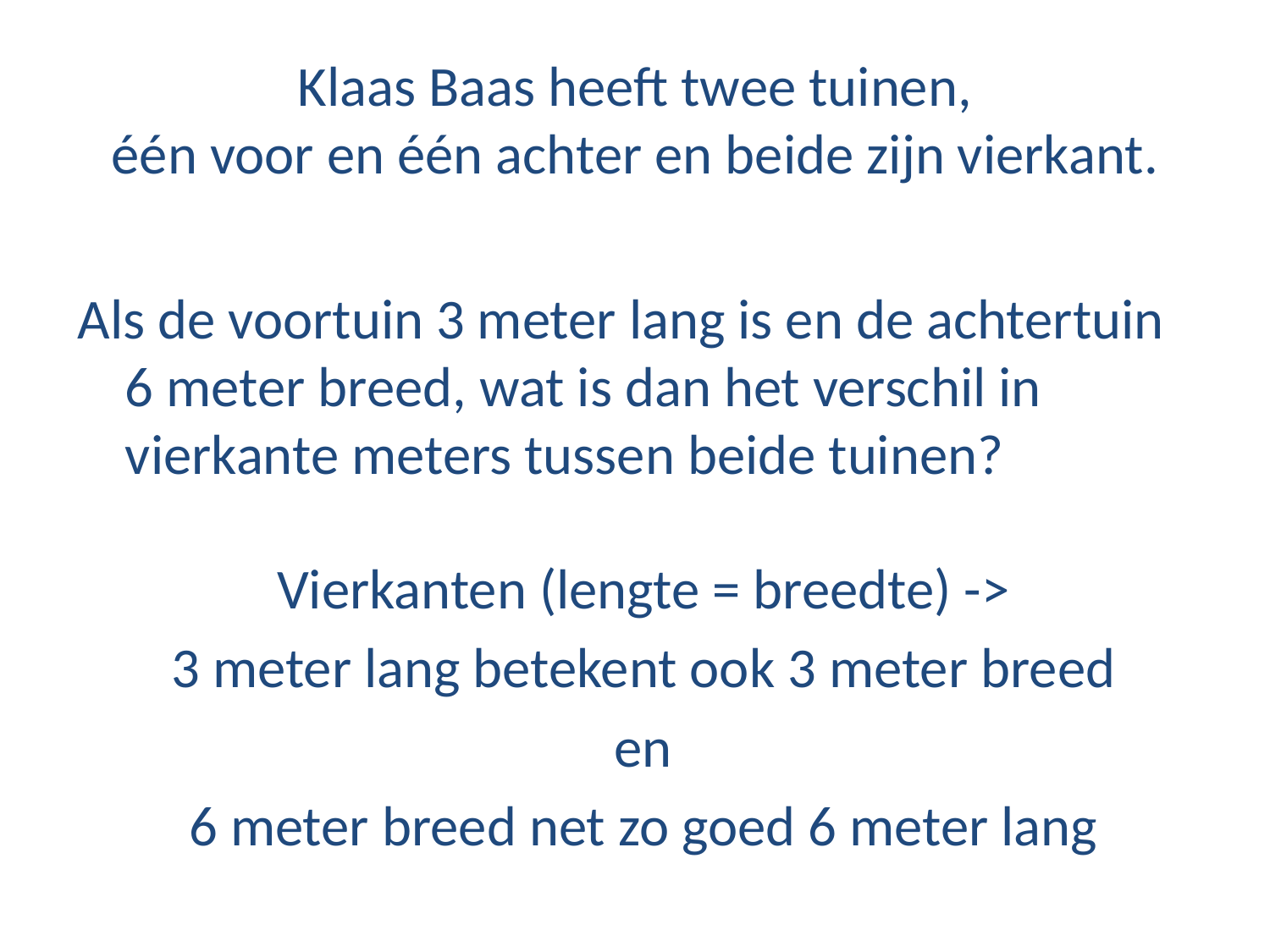

# Klaas Baas heeft twee tuinen, één voor en één achter en beide zijn vierkant.
Als de voortuin 3 meter lang is en de achtertuin 6 meter breed, wat is dan het verschil in vierkante meters tussen beide tuinen?
Vierkanten (lengte = breedte) ->
3 meter lang betekent ook 3 meter breed
en
6 meter breed net zo goed 6 meter lang